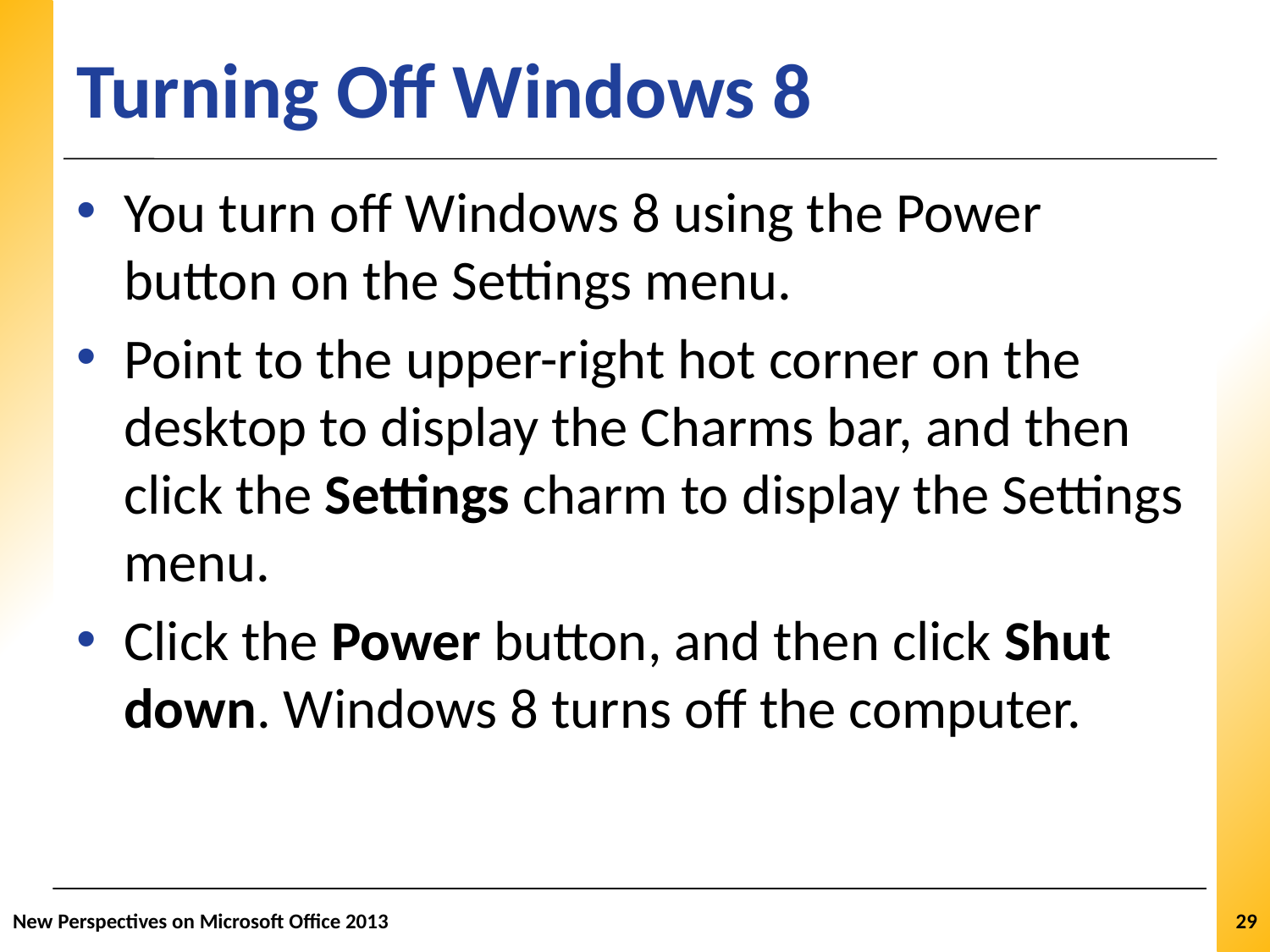

# Turning Off Windows 8
You turn off Windows 8 using the Power button on the Settings menu.
Point to the upper-right hot corner on the desktop to display the Charms bar, and then click the Settings charm to display the Settings menu.
Click the Power button, and then click Shut down. Windows 8 turns off the computer.

New Perspectives on Microsoft Office 2013
29